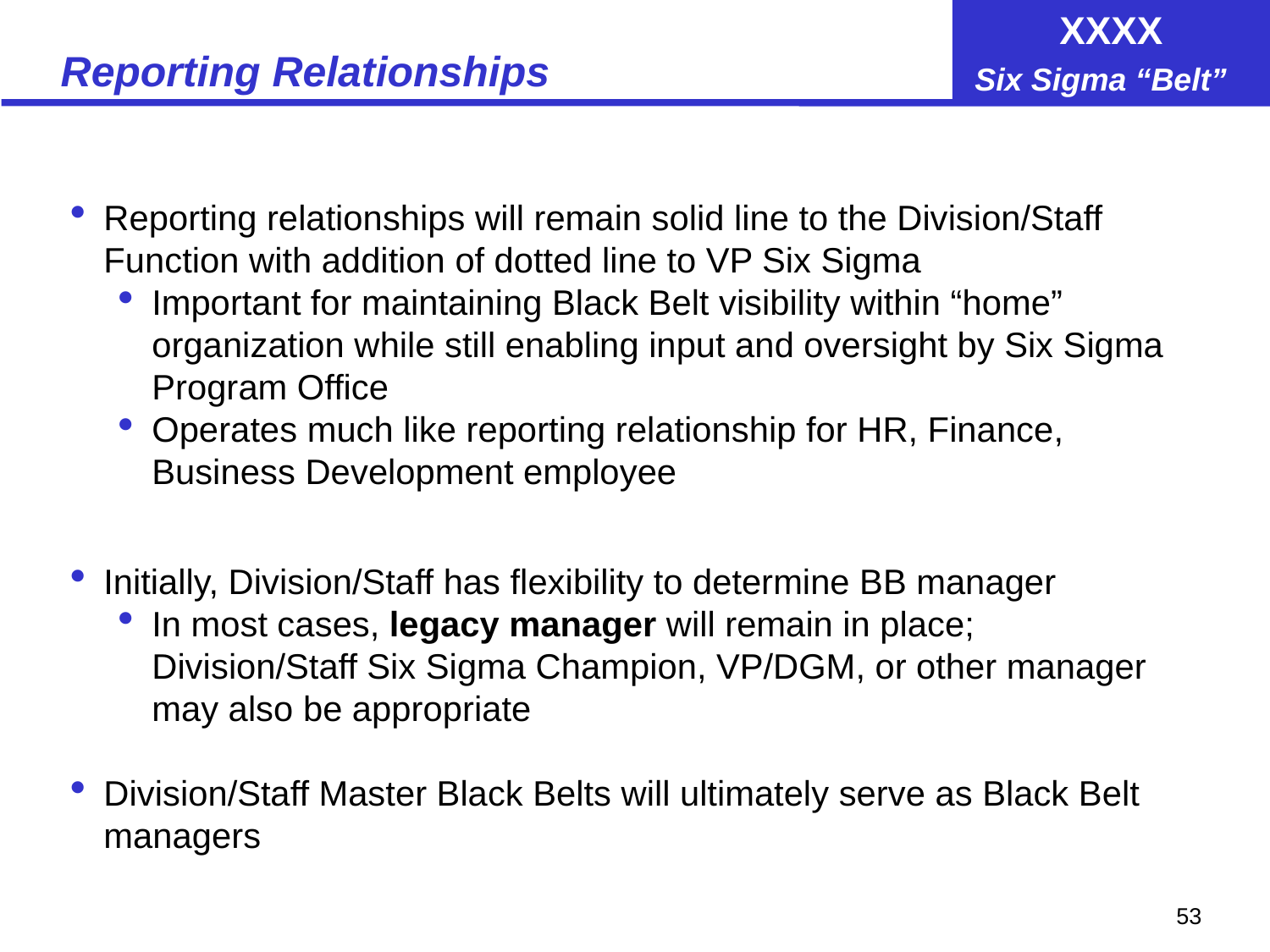

# Reporting Relationships
Reporting relationships will remain solid line to the Division/Staff Function with addition of dotted line to VP Six Sigma
Important for maintaining Black Belt visibility within “home” organization while still enabling input and oversight by Six Sigma Program Office
Operates much like reporting relationship for HR, Finance, Business Development employee

Initially, Division/Staff has flexibility to determine BB manager
In most cases, legacy manager will remain in place; Division/Staff Six Sigma Champion, VP/DGM, or other manager may also be appropriate

Division/Staff Master Black Belts will ultimately serve as Black Belt managers